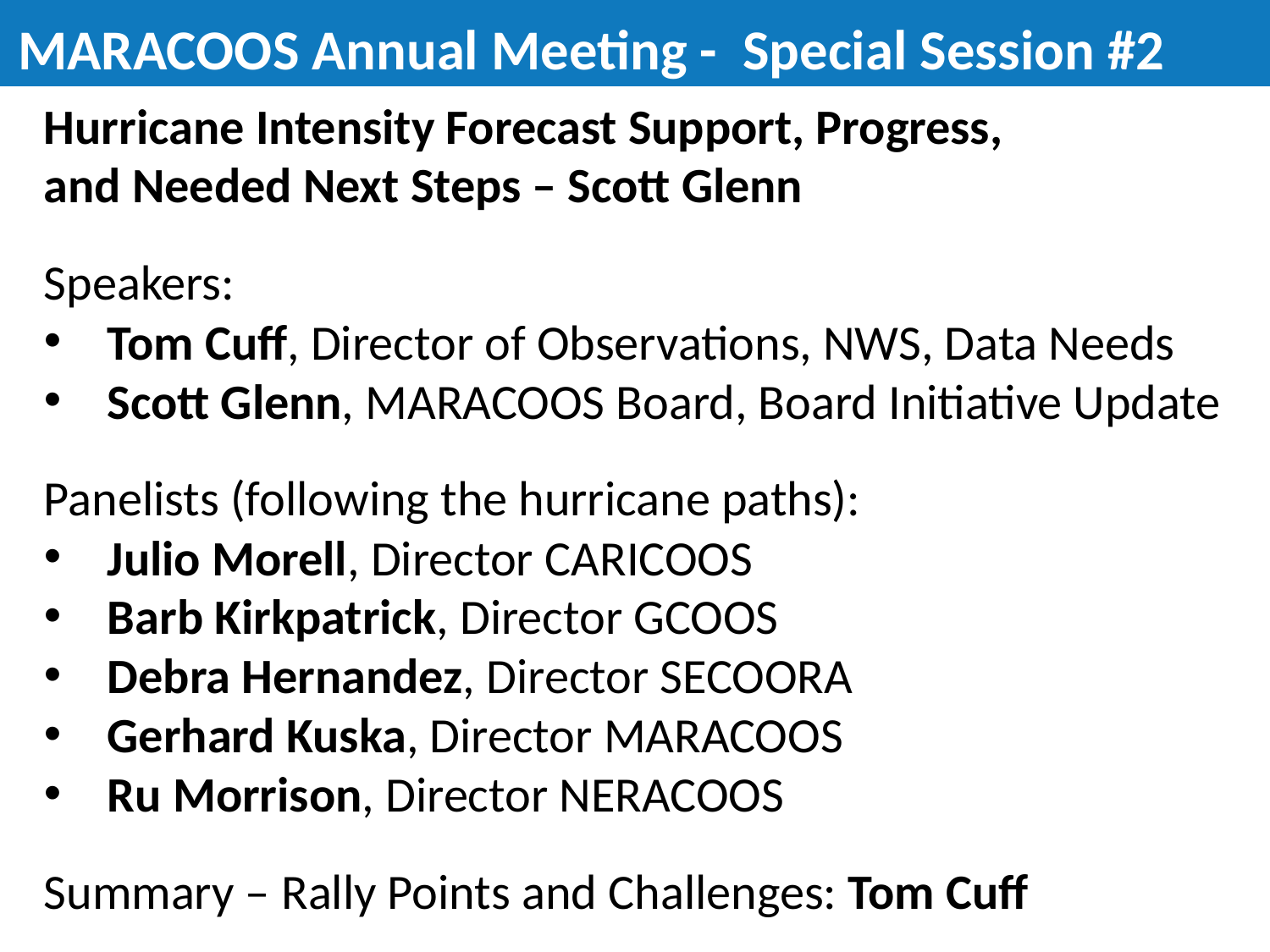

MARACOOS Annual Meeting -  Special Session #2
Hurricane Intensity Forecast Support, Progress,
and Needed Next Steps – Scott Glenn

Speakers:
Tom Cuff, Director of Observations, NWS, Data Needs
Scott Glenn, MARACOOS Board, Board Initiative Update

Panelists (following the hurricane paths):
Julio Morell, Director CARICOOS
Barb Kirkpatrick, Director GCOOS
Debra Hernandez, Director SECOORA
Gerhard Kuska, Director MARACOOS
Ru Morrison, Director NERACOOS

Summary – Rally Points and Challenges: Tom Cuff